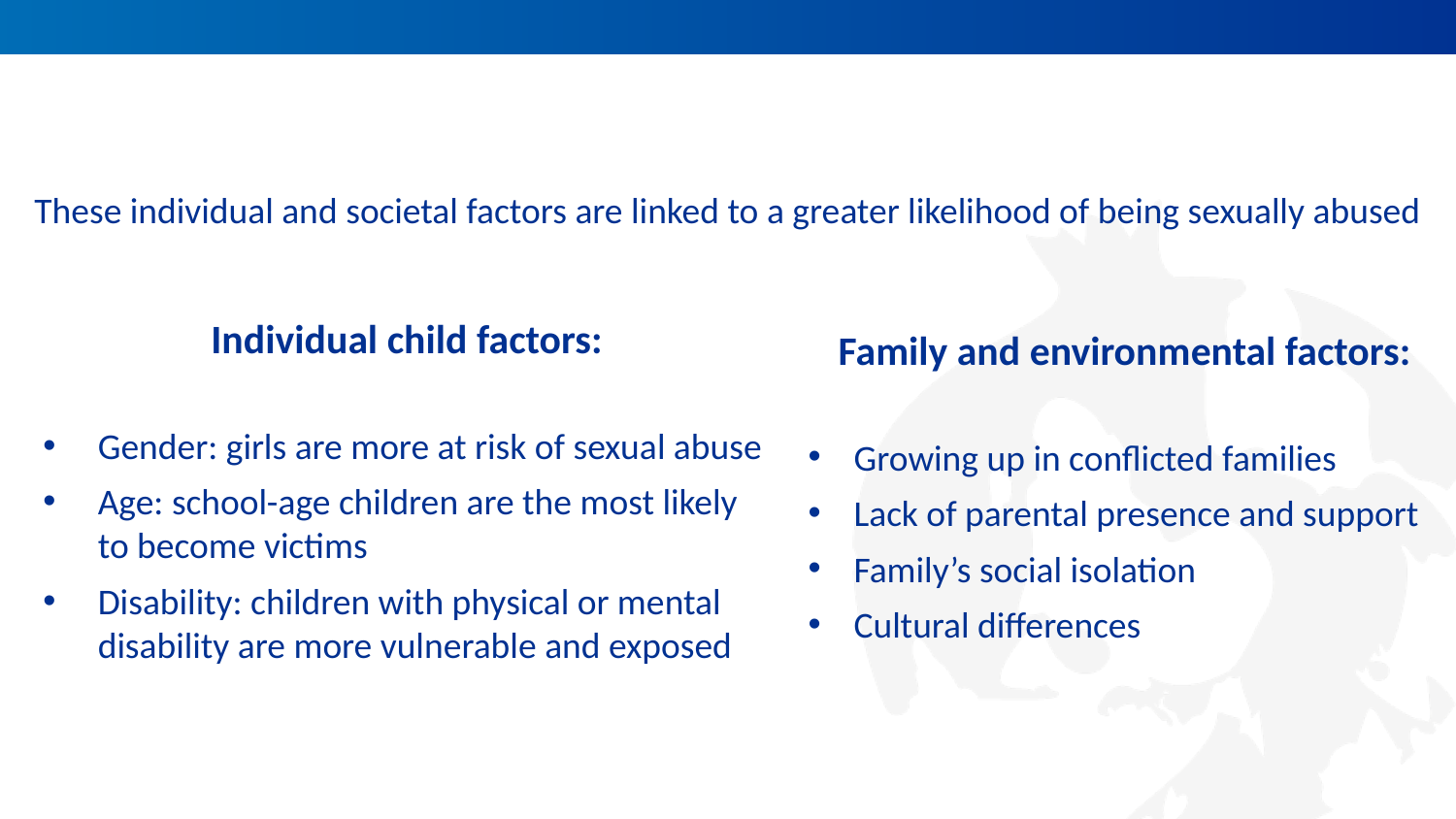

These individual and societal factors are linked to a greater likelihood of being sexually abused
Individual child factors:

Gender: girls are more at risk of sexual abuse
Age: school-age children are the most likely to become victims
Disability: children with physical or mental disability are more vulnerable and exposed
Family and environmental factors:

Growing up in conflicted families
Lack of parental presence and support
Family’s social isolation
Cultural differences